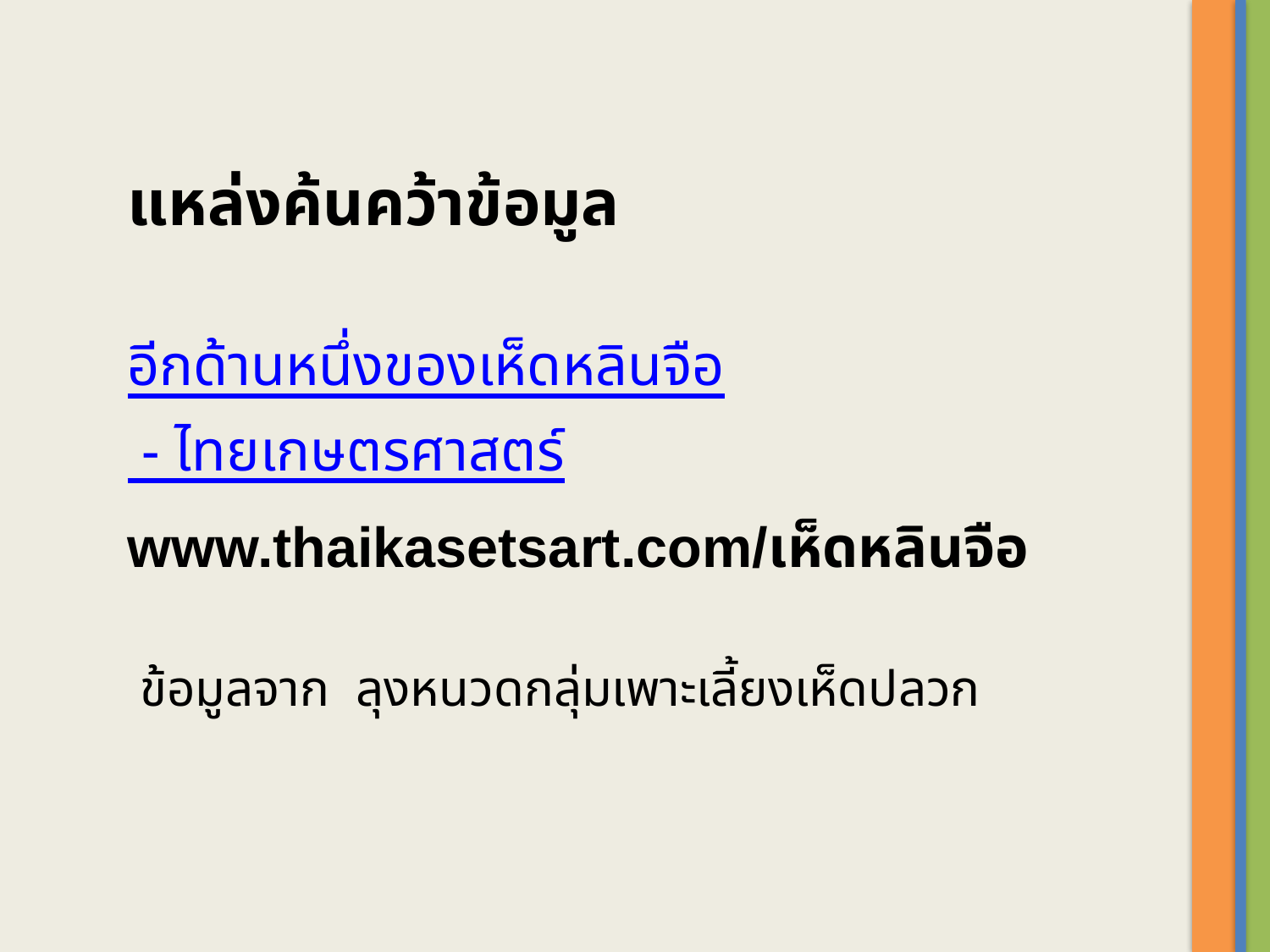

แหล่งค้นคว้าข้อมูล

อีกด้านหนึ่งของเห็ดหลินจือ - ไทยเกษตรศาสตร์
www.thaikasetsart.com/เห็ดหลินจือ

 ข้อมูลจาก  ลุงหนวดกลุ่มเพาะเลี้ยงเห็ดปลวก